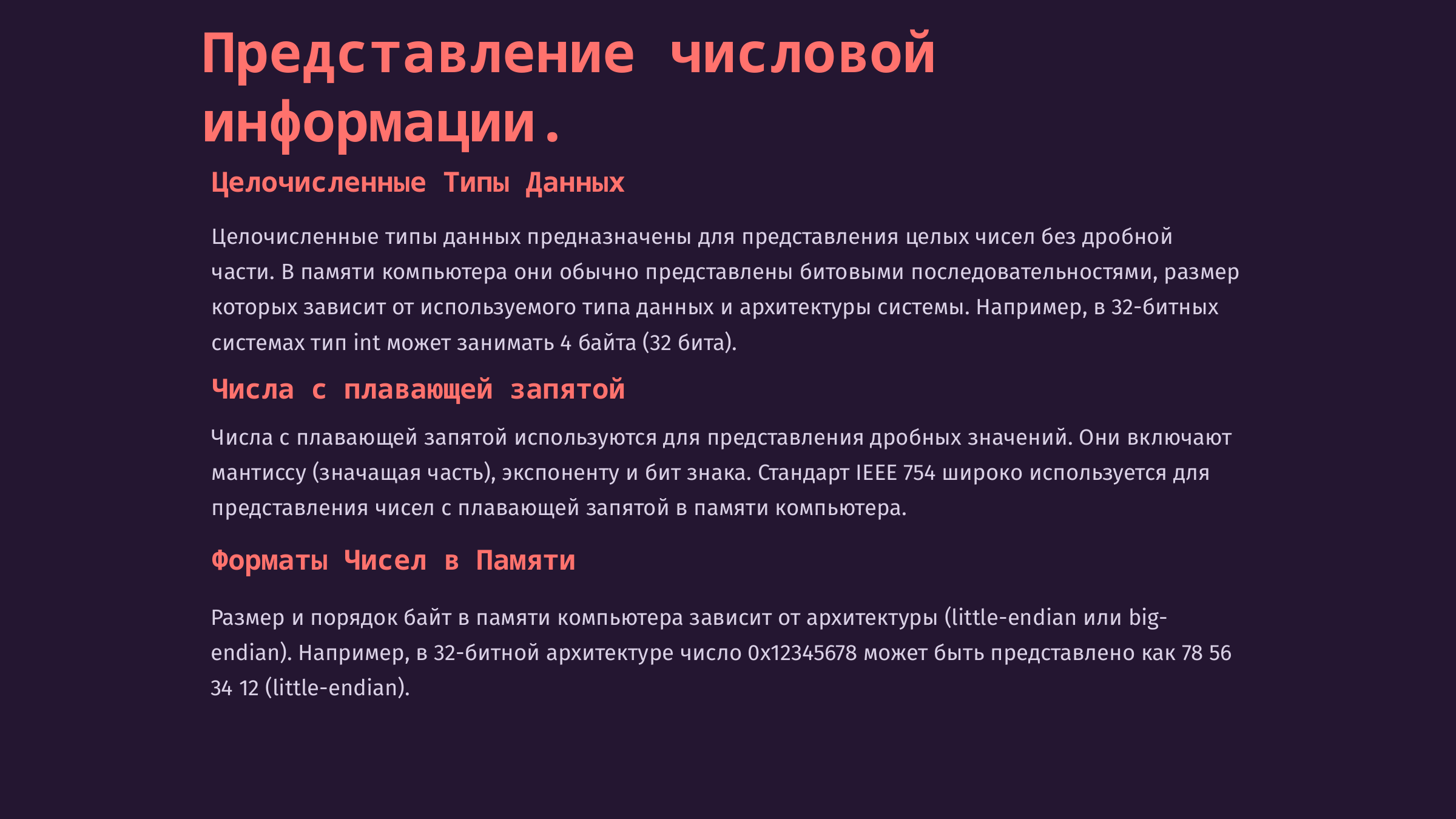

Представление числовой информации.
Целочисленные Типы Данных
Целочисленные типы данных предназначены для представления целых чисел без дробной части. В памяти компьютера они обычно представлены битовыми последовательностями, размер которых зависит от используемого типа данных и архитектуры системы. Например, в 32-битных системах тип int может занимать 4 байта (32 бита).
Числа с плавающей запятой
Числа с плавающей запятой используются для представления дробных значений. Они включают мантиссу (значащая часть), экспоненту и бит знака. Стандарт IEEE 754 широко используется для представления чисел с плавающей запятой в памяти компьютера.
Форматы Чисел в Памяти
Размер и порядок байт в памяти компьютера зависит от архитектуры (little-endian или big-endian). Например, в 32-битной архитектуре число 0x12345678 может быть представлено как 78 56 34 12 (little-endian).